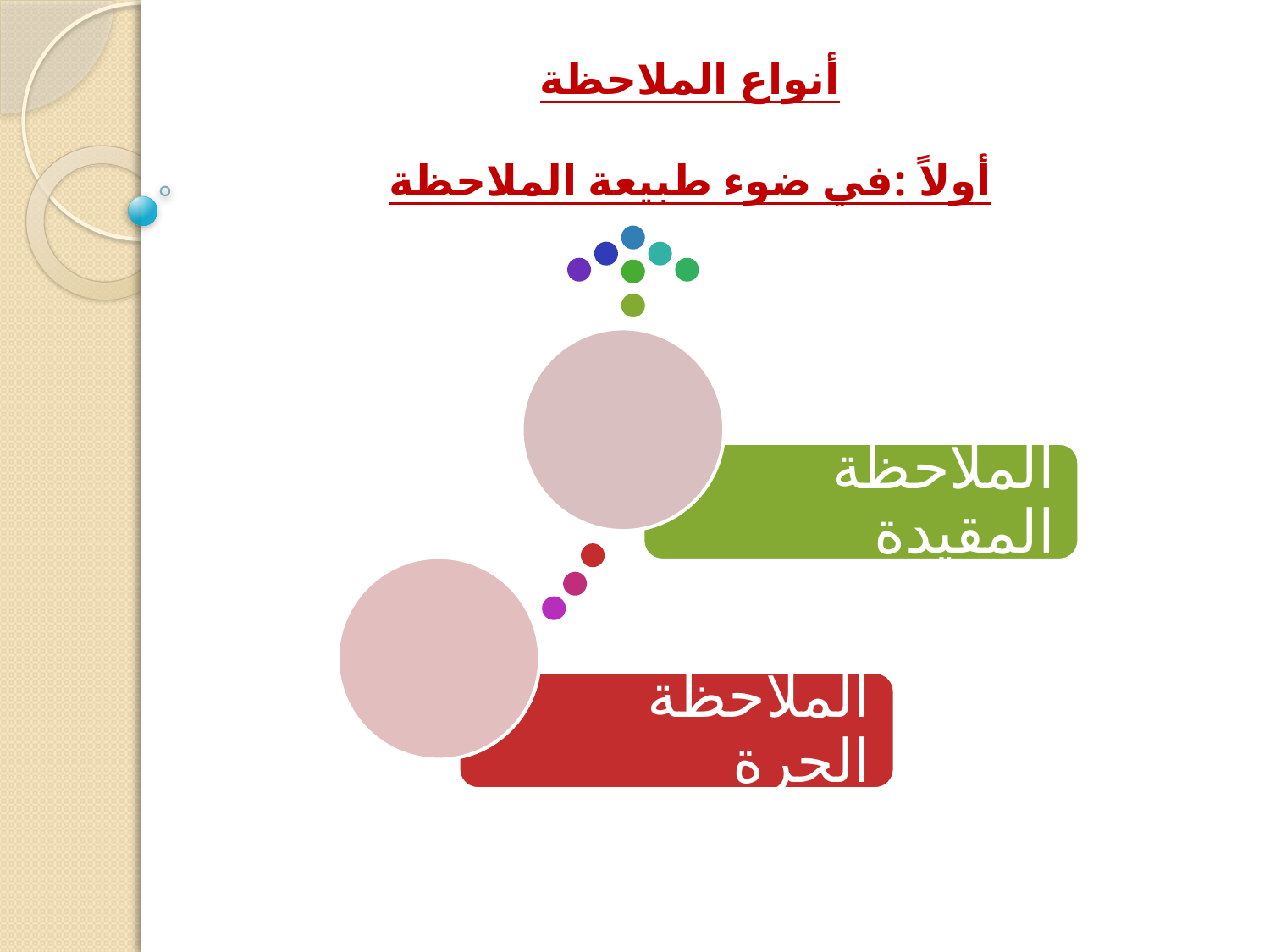

أنواع الملاحظة

أولاً :في ضوء طبيعة الملاحظة
الملاحظة الحرة
الملاحظة المقيدة